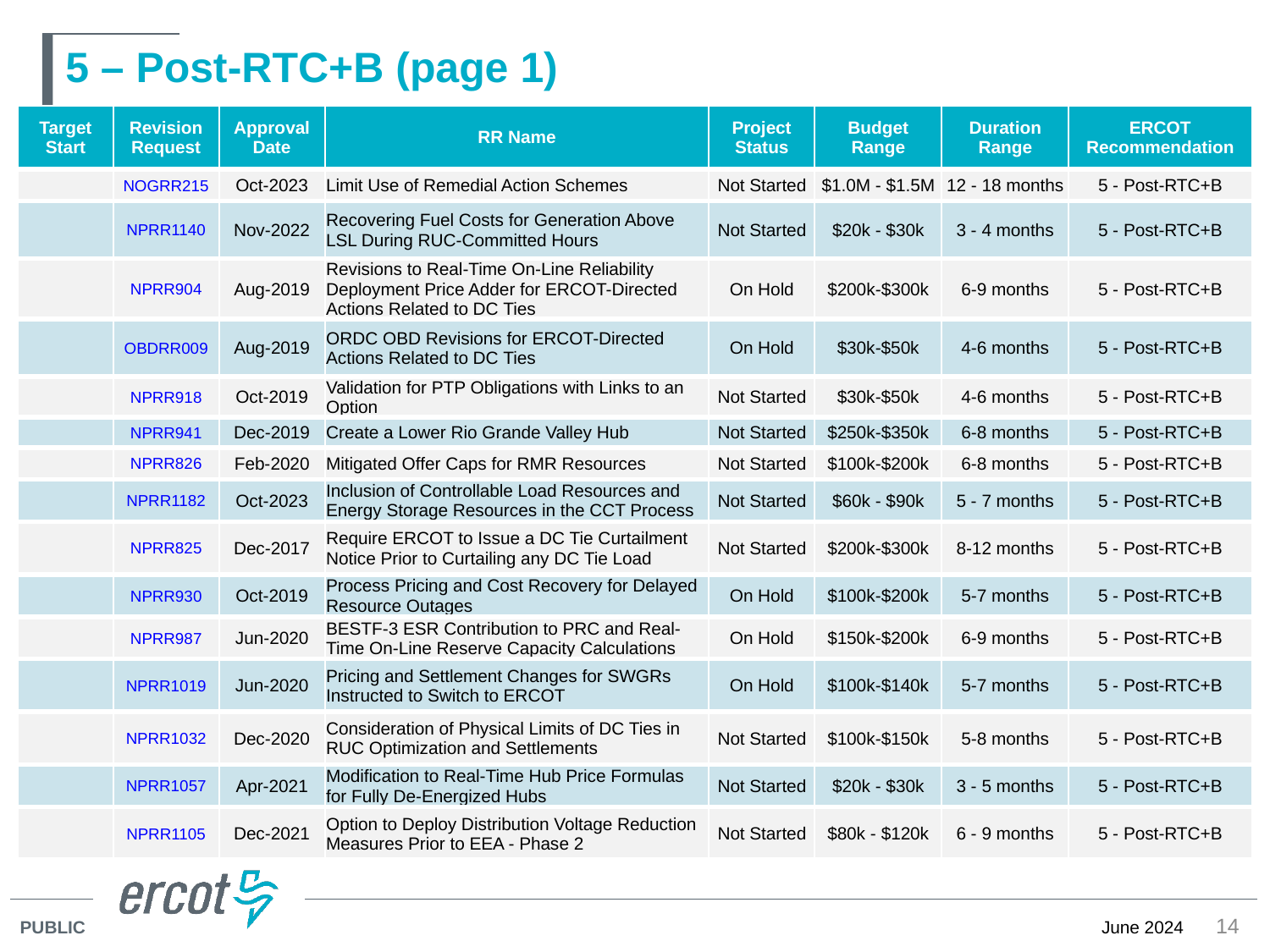

# 5 – Post-RTC+B (page 1)
| Target Start | Revision Request | Approval Date | RR Name | Project Status | Budget Range | Duration Range | ERCOT Recommendation |
| --- | --- | --- | --- | --- | --- | --- | --- |
|  | NOGRR215 | Oct-2023 | Limit Use of Remedial Action Schemes | Not Started | $1.0M - $1.5M | 12 - 18 months | 5 - Post-RTC+B |
|  | NPRR1140 | Nov-2022 | Recovering Fuel Costs for Generation Above LSL During RUC-Committed Hours | Not Started | $20k - $30k | 3 - 4 months | 5 - Post-RTC+B |
|  | NPRR904 | Aug-2019 | Revisions to Real-Time On-Line Reliability Deployment Price Adder for ERCOT-Directed Actions Related to DC Ties | On Hold | $200k-$300k | 6-9 months | 5 - Post-RTC+B |
|  | OBDRR009 | Aug-2019 | ORDC OBD Revisions for ERCOT-Directed Actions Related to DC Ties | On Hold | $30k-$50k | 4-6 months | 5 - Post-RTC+B |
|  | NPRR918 | Oct-2019 | Validation for PTP Obligations with Links to an Option | Not Started | $30k-$50k | 4-6 months | 5 - Post-RTC+B |
|  | NPRR941 | Dec-2019 | Create a Lower Rio Grande Valley Hub | Not Started | $250k-$350k | 6-8 months | 5 - Post-RTC+B |
|  | NPRR826 | Feb-2020 | Mitigated Offer Caps for RMR Resources | Not Started | $100k-$200k | 6-8 months | 5 - Post-RTC+B |
|  | NPRR1182 | Oct-2023 | Inclusion of Controllable Load Resources and Energy Storage Resources in the CCT Process | Not Started | $60k - $90k | 5 - 7 months | 5 - Post-RTC+B |
|  | NPRR825 | Dec-2017 | Require ERCOT to Issue a DC Tie Curtailment Notice Prior to Curtailing any DC Tie Load | Not Started | $200k-$300k | 8-12 months | 5 - Post-RTC+B |
|  | NPRR930 | Oct-2019 | Process Pricing and Cost Recovery for Delayed Resource Outages | On Hold | $100k-$200k | 5-7 months | 5 - Post-RTC+B |
|  | NPRR987 | Jun-2020 | BESTF-3 ESR Contribution to PRC and Real-Time On-Line Reserve Capacity Calculations | On Hold | $150k-$200k | 6-9 months | 5 - Post-RTC+B |
|  | NPRR1019 | Jun-2020 | Pricing and Settlement Changes for SWGRs Instructed to Switch to ERCOT | On Hold | $100k-$140k | 5-7 months | 5 - Post-RTC+B |
|  | NPRR1032 | Dec-2020 | Consideration of Physical Limits of DC Ties in RUC Optimization and Settlements | Not Started | $100k-$150k | 5-8 months | 5 - Post-RTC+B |
|  | NPRR1057 | Apr-2021 | Modification to Real-Time Hub Price Formulas for Fully De-Energized Hubs | Not Started | $20k - $30k | 3 - 5 months | 5 - Post-RTC+B |
|  | NPRR1105 | Dec-2021 | Option to Deploy Distribution Voltage Reduction Measures Prior to EEA - Phase 2 | Not Started | $80k - $120k | 6 - 9 months | 5 - Post-RTC+B |
14